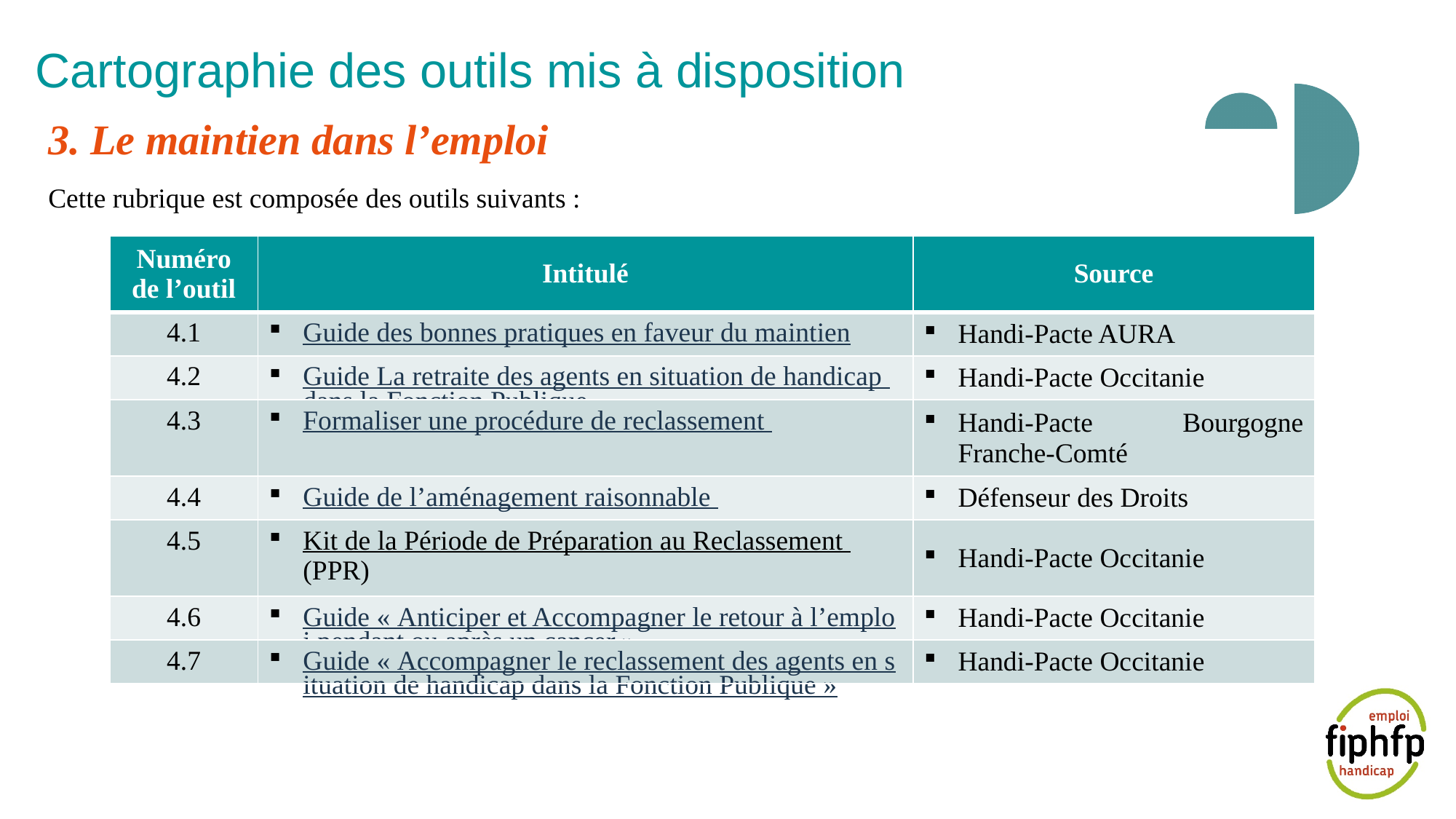

Cartographie des outils mis à disposition
3. Le maintien dans l’emploi
Cette rubrique est composée des outils suivants :

| Numéro de l’outil | Intitulé | Source |
| --- | --- | --- |
| 4.1 | Guide des bonnes pratiques en faveur du maintien | Handi-Pacte AURA |
| 4.2 | Guide La retraite des agents en situation de handicap dans la Fonction Publique | Handi-Pacte Occitanie |
| 4.3 | Formaliser une procédure de reclassement | Handi-Pacte Bourgogne Franche-Comté |
| 4.4 | Guide de l’aménagement raisonnable | Défenseur des Droits |
| 4.5 | Kit de la Période de Préparation au Reclassement (PPR) | Handi-Pacte Occitanie |
| 4.6 | Guide « Anticiper et Accompagner le retour à l’emploi pendant ou après un cancer » | Handi-Pacte Occitanie |
| 4.7 | Guide « Accompagner le reclassement des agents en situation de handicap dans la Fonction Publique » | Handi-Pacte Occitanie |